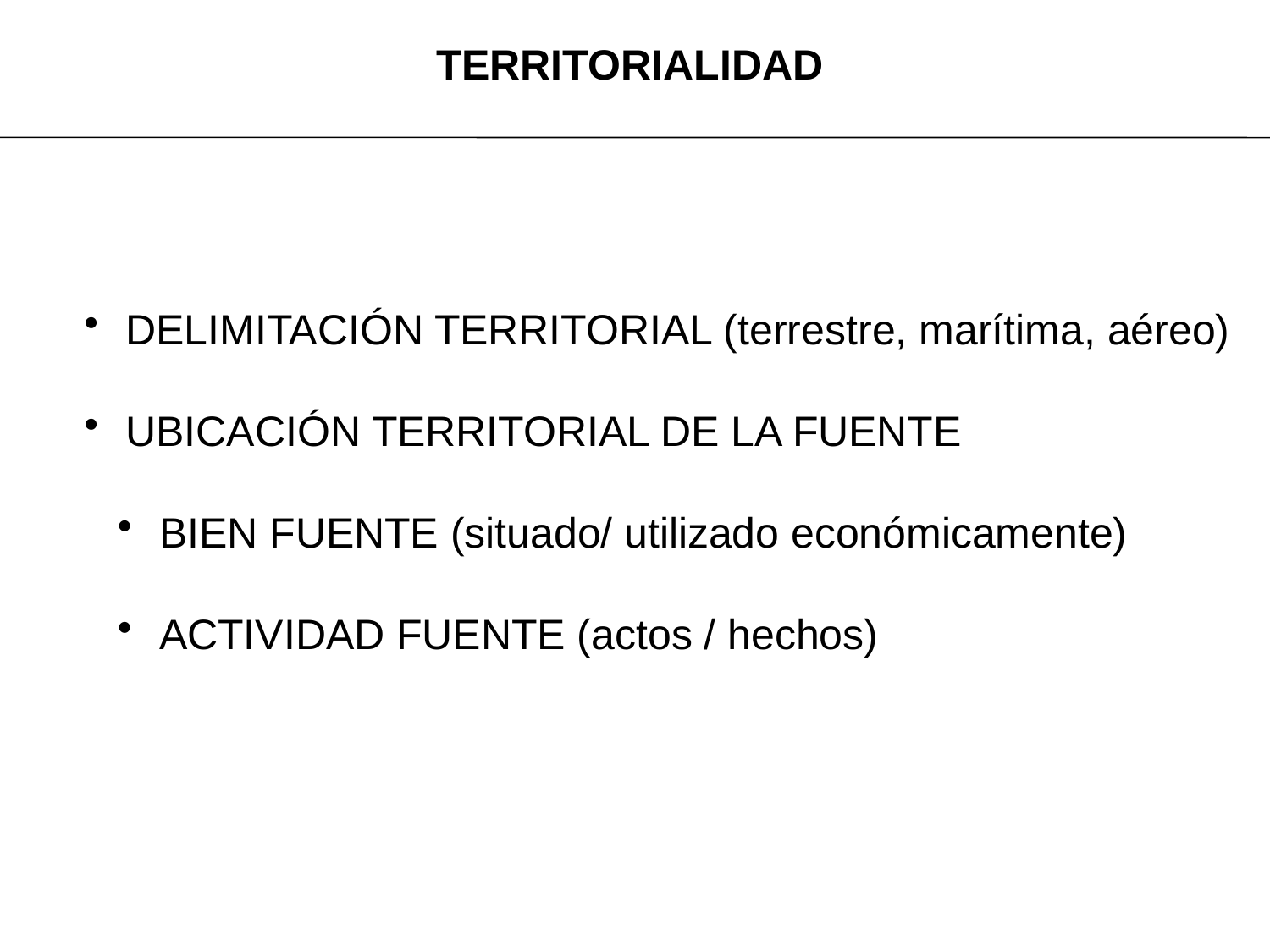

TERRITORIALIDAD

 DELIMITACIÓN TERRITORIAL (terrestre, marítima, aéreo)

 UBICACIÓN TERRITORIAL DE LA FUENTE

 BIEN FUENTE (situado/ utilizado económicamente)

 ACTIVIDAD FUENTE (actos / hechos)